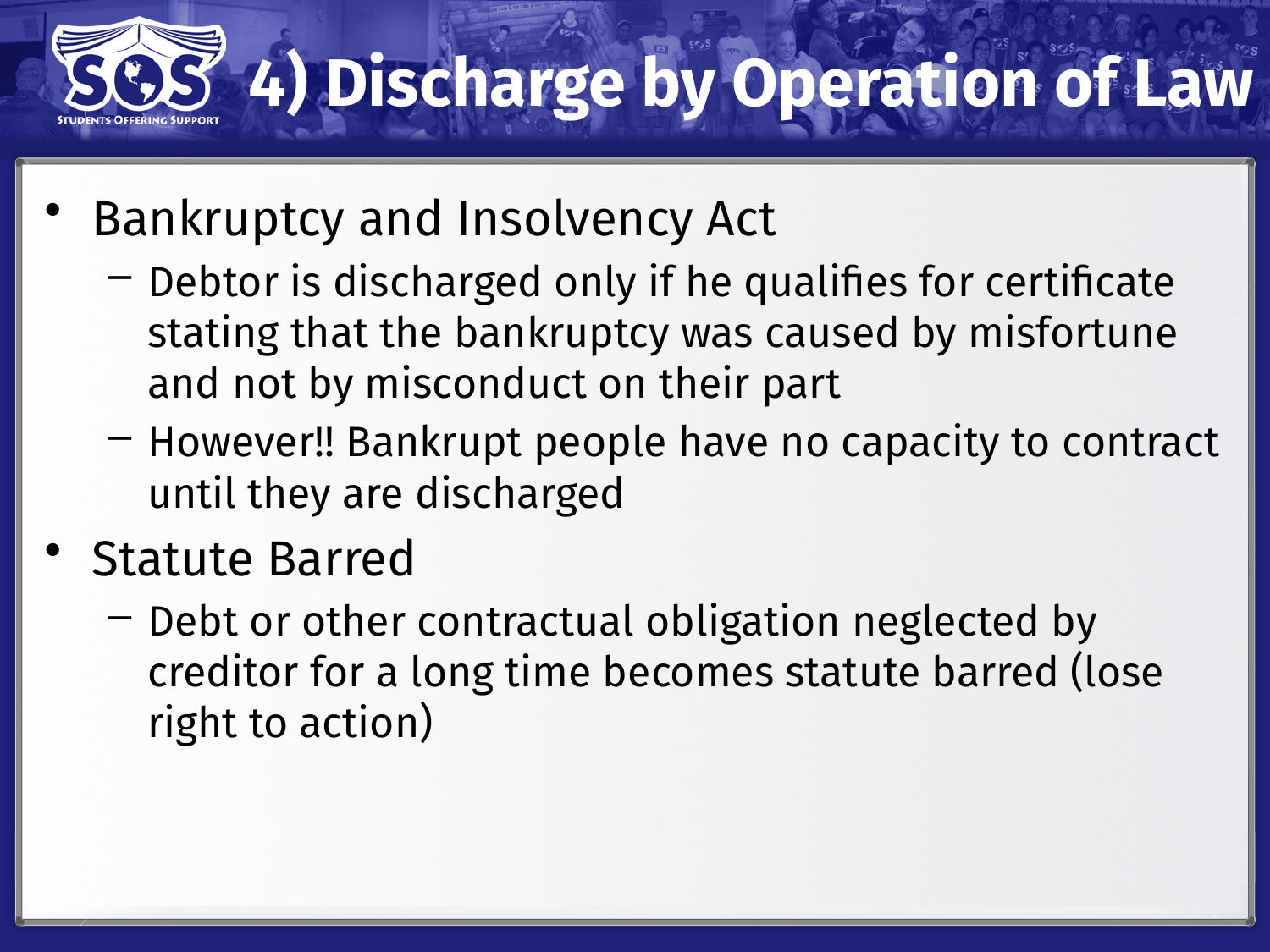

# 4) Discharge by Operation of Law
Bankruptcy and Insolvency Act
Debtor is discharged only if he qualifies for certificate stating that the bankruptcy was caused by misfortune and not by misconduct on their part
However!! Bankrupt people have no capacity to contract until they are discharged
Statute Barred
Debt or other contractual obligation neglected by creditor for a long time becomes statute barred (lose right to action)